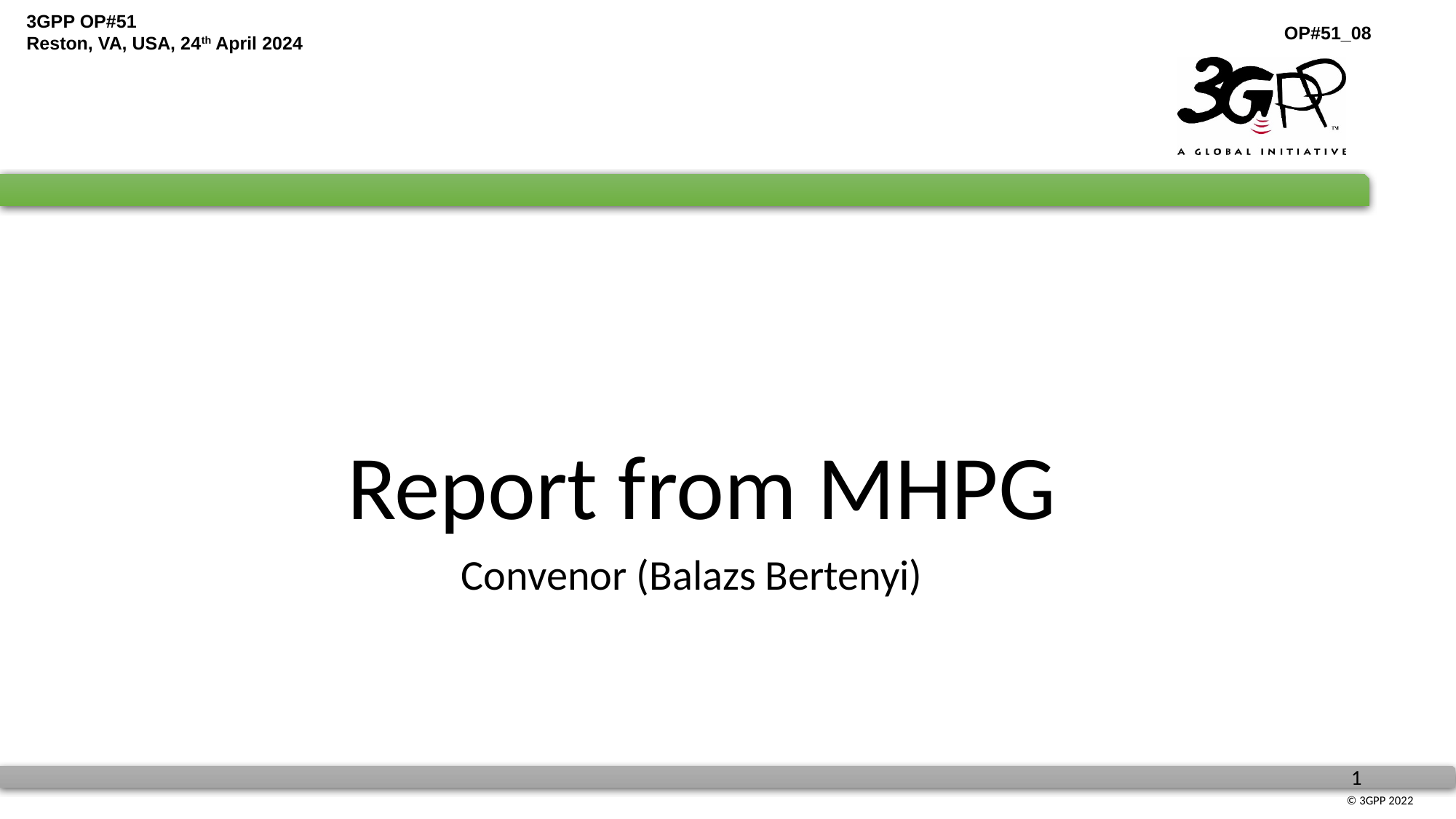

# Report from MHPG
Convenor (Balazs Bertenyi)